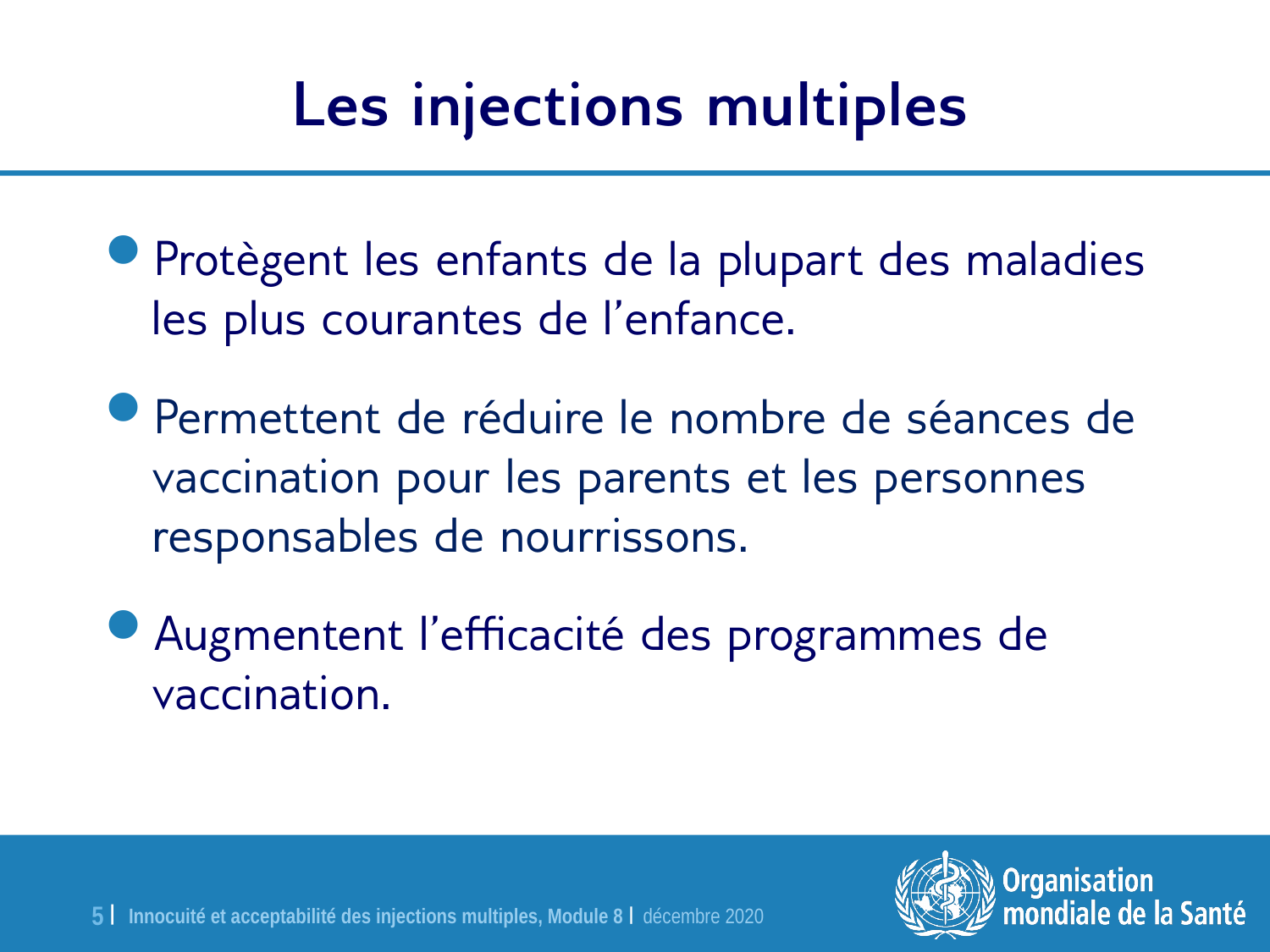

Les injections multiples
Protègent les enfants de la plupart des maladies les plus courantes de l’enfance.
Permettent de réduire le nombre de séances de vaccination pour les parents et les personnes responsables de nourrissons.
Augmentent l’efficacité des programmes de vaccination.